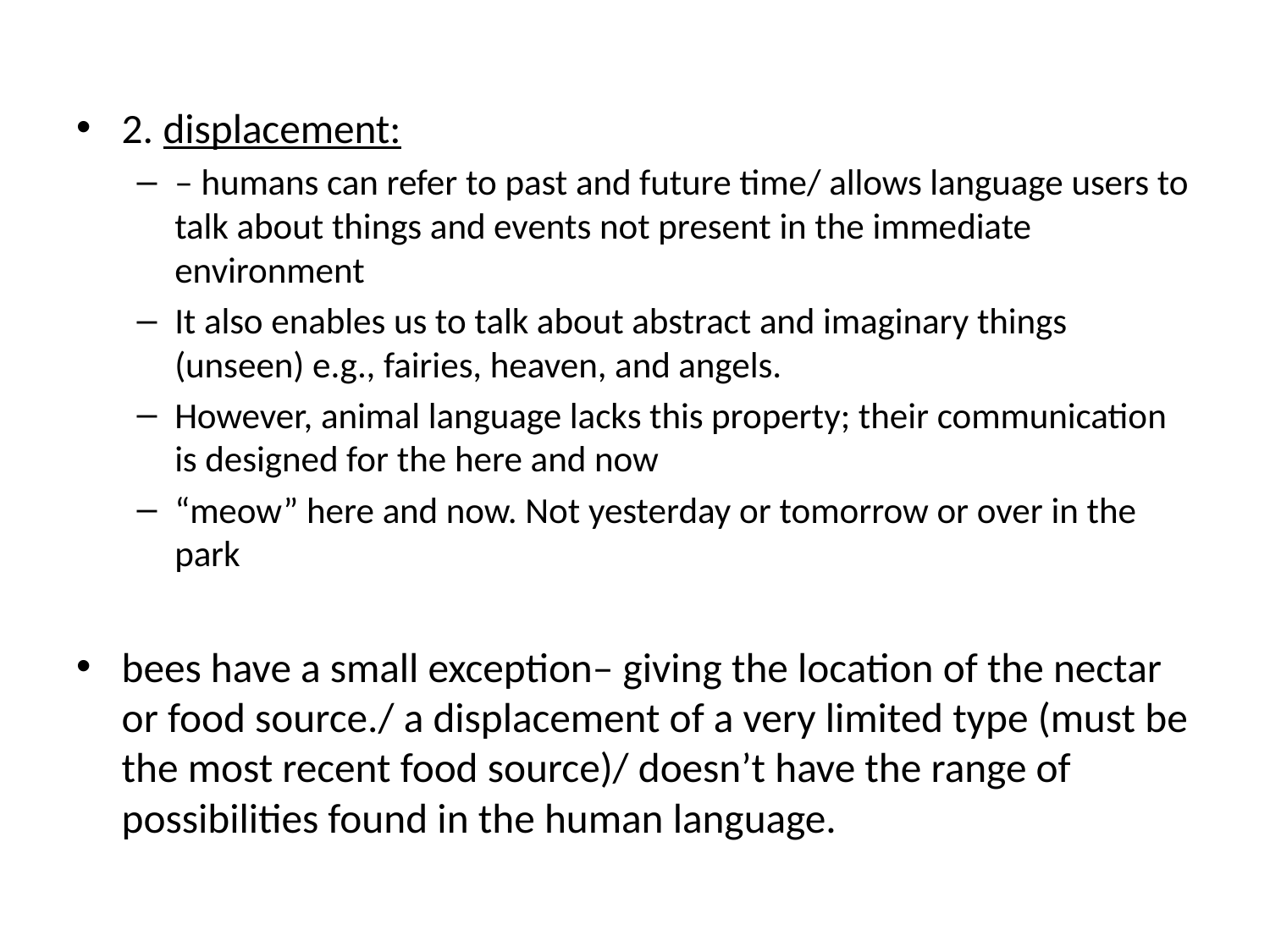

2. displacement:
– humans can refer to past and future time/ allows language users to talk about things and events not present in the immediate environment
It also enables us to talk about abstract and imaginary things (unseen) e.g., fairies, heaven, and angels.
However, animal language lacks this property; their communication is designed for the here and now
“meow” here and now. Not yesterday or tomorrow or over in the park

bees have a small exception– giving the location of the nectar or food source./ a displacement of a very limited type (must be the most recent food source)/ doesn’t have the range of possibilities found in the human language.